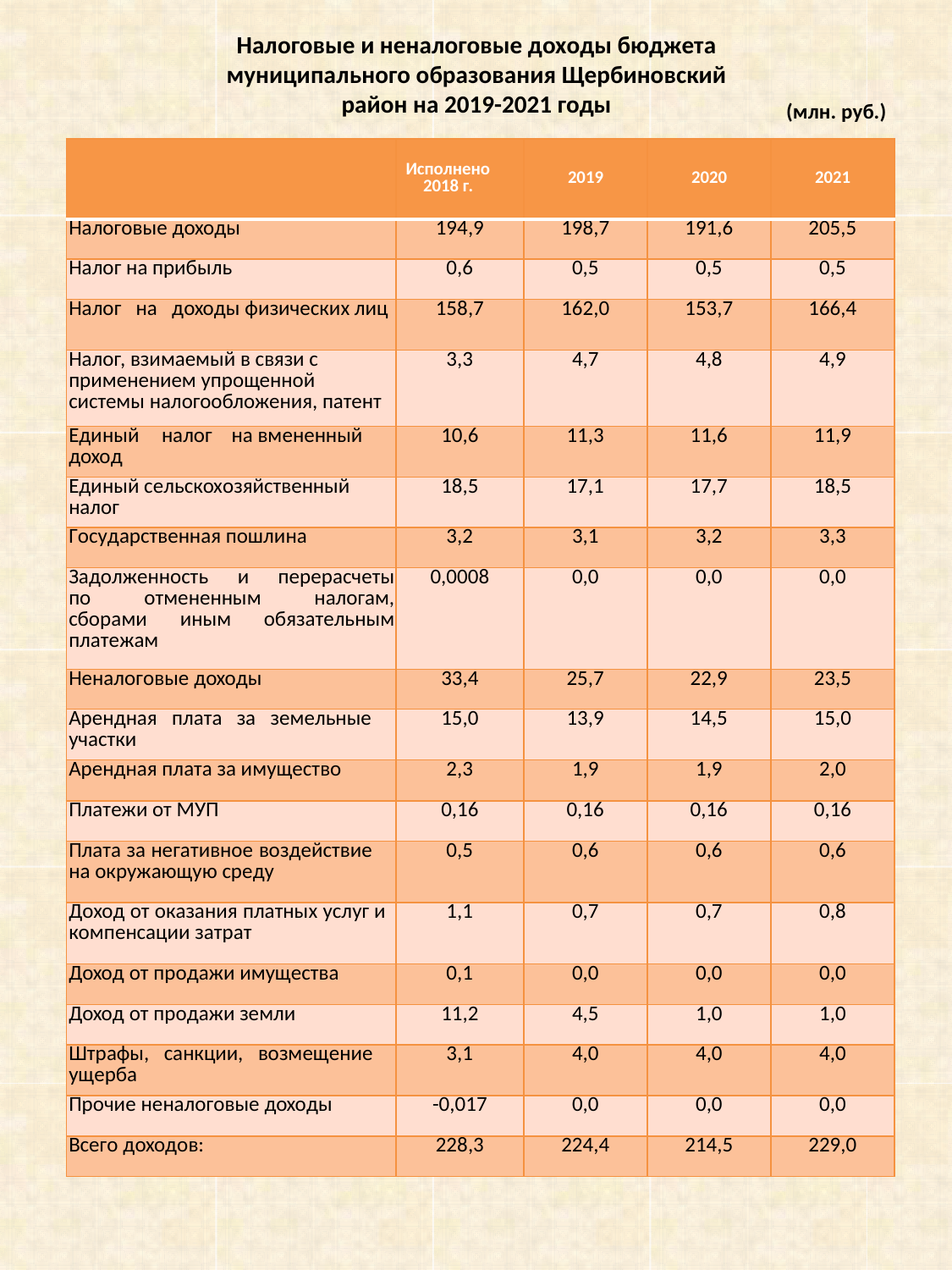

Налоговые и неналоговые доходы бюджета муниципального образования Щербиновский район на 2019-2021 годы
(млн. руб.)
|  | Исполнено 2018 г. | 2019 | 2020 | 2021 |
| --- | --- | --- | --- | --- |
| Налоговые доходы | 194,9 | 198,7 | 191,6 | 205,5 |
| Налог на прибыль | 0,6 | 0,5 | 0,5 | 0,5 |
| Налог на доходы физических лиц | 158,7 | 162,0 | 153,7 | 166,4 |
| Налог, взимаемый в связи с применением упрощенной системы налогообложения, патент | 3,3 | 4,7 | 4,8 | 4,9 |
| Единый налог на вмененный доход | 10,6 | 11,3 | 11,6 | 11,9 |
| Единый сельскохозяйственный налог | 18,5 | 17,1 | 17,7 | 18,5 |
| Государственная пошлина | 3,2 | 3,1 | 3,2 | 3,3 |
| Задолженность и перерасчеты по отмененным налогам, сборами иным обязательным платежам | 0,0008 | 0,0 | 0,0 | 0,0 |
| Неналоговые доходы | 33,4 | 25,7 | 22,9 | 23,5 |
| Арендная плата за земельные участки | 15,0 | 13,9 | 14,5 | 15,0 |
| Арендная плата за имущество | 2,3 | 1,9 | 1,9 | 2,0 |
| Платежи от МУП | 0,16 | 0,16 | 0,16 | 0,16 |
| Плата за негативное воздействие на окружающую среду | 0,5 | 0,6 | 0,6 | 0,6 |
| Доход от оказания платных услуг и компенсации затрат | 1,1 | 0,7 | 0,7 | 0,8 |
| Доход от продажи имущества | 0,1 | 0,0 | 0,0 | 0,0 |
| Доход от продажи земли | 11,2 | 4,5 | 1,0 | 1,0 |
| Штрафы, санкции, возмещение ущерба | 3,1 | 4,0 | 4,0 | 4,0 |
| Прочие неналоговые доходы | -0,017 | 0,0 | 0,0 | 0,0 |
| Всего доходов: | 228,3 | 224,4 | 214,5 | 229,0 |